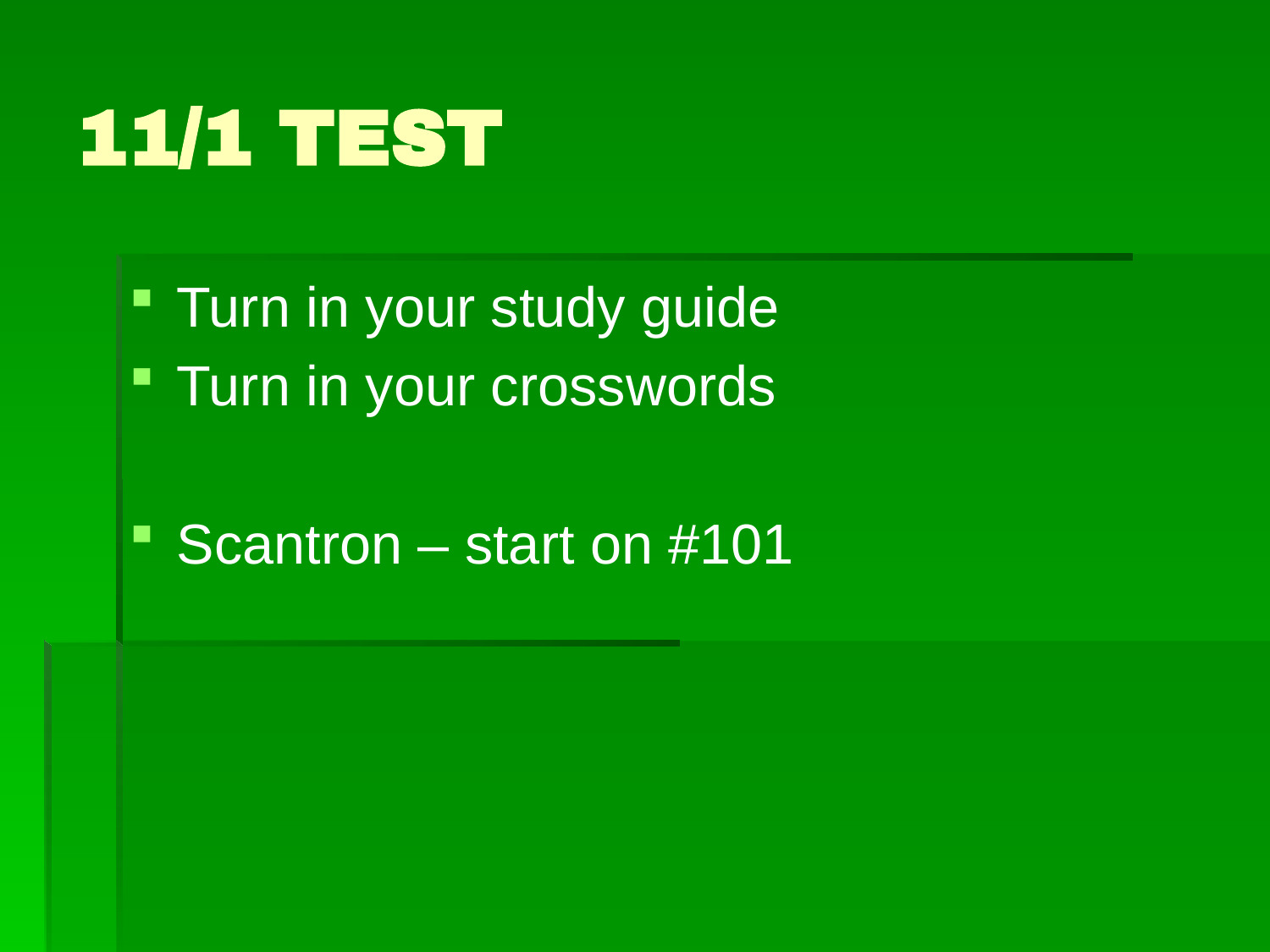

# 11/1 TEST
Turn in your study guide
Turn in your crosswords

Scantron – start on #101